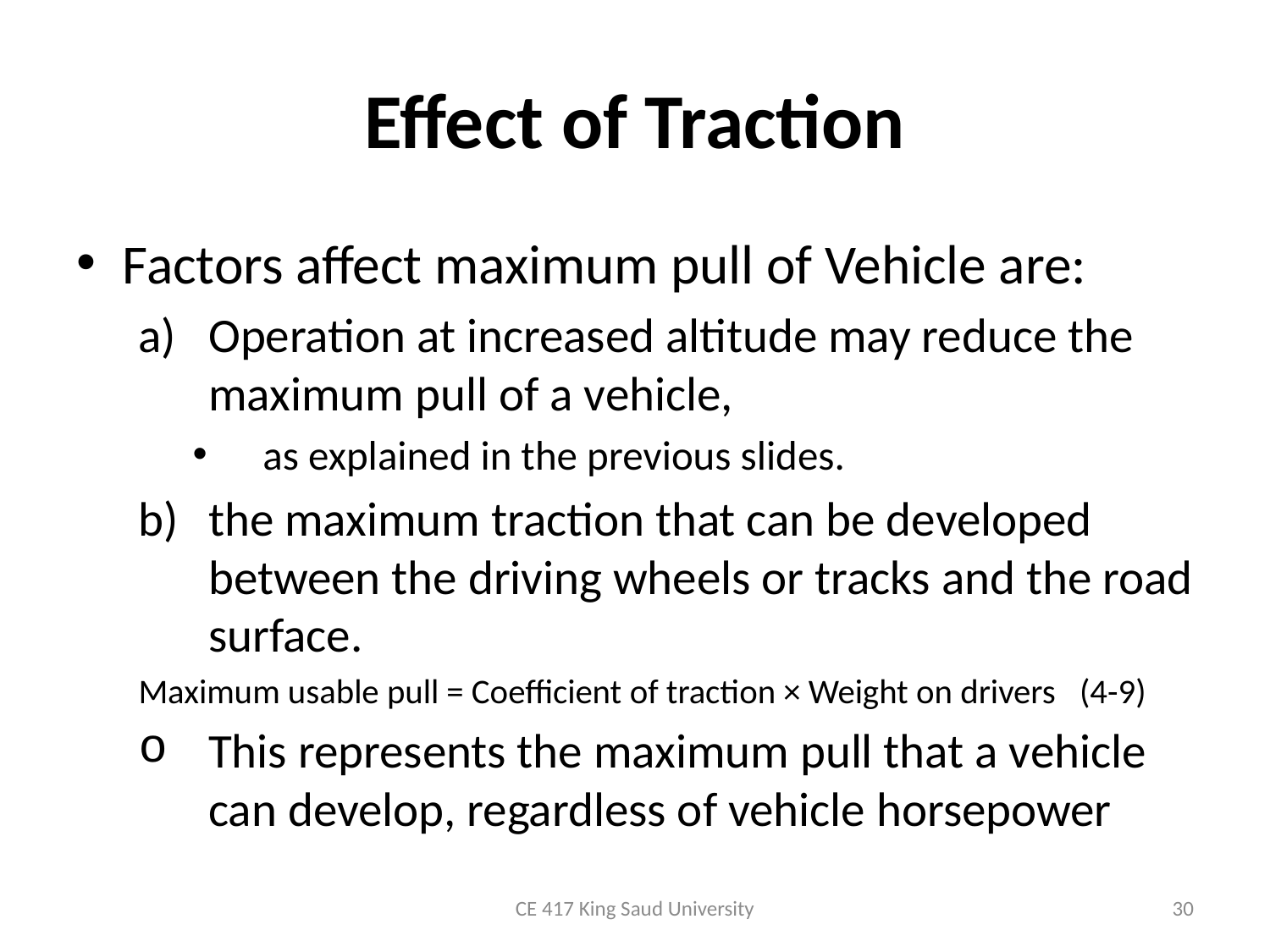

# Effect of Traction
Factors affect maximum pull of Vehicle are:
Operation at increased altitude may reduce the maximum pull of a vehicle,
as explained in the previous slides.
the maximum traction that can be developed between the driving wheels or tracks and the road surface.
Maximum usable pull = Coefficient of traction × Weight on drivers 				(4-9)
This represents the maximum pull that a vehicle can develop, regardless of vehicle horsepower
CE 417 King Saud University
30